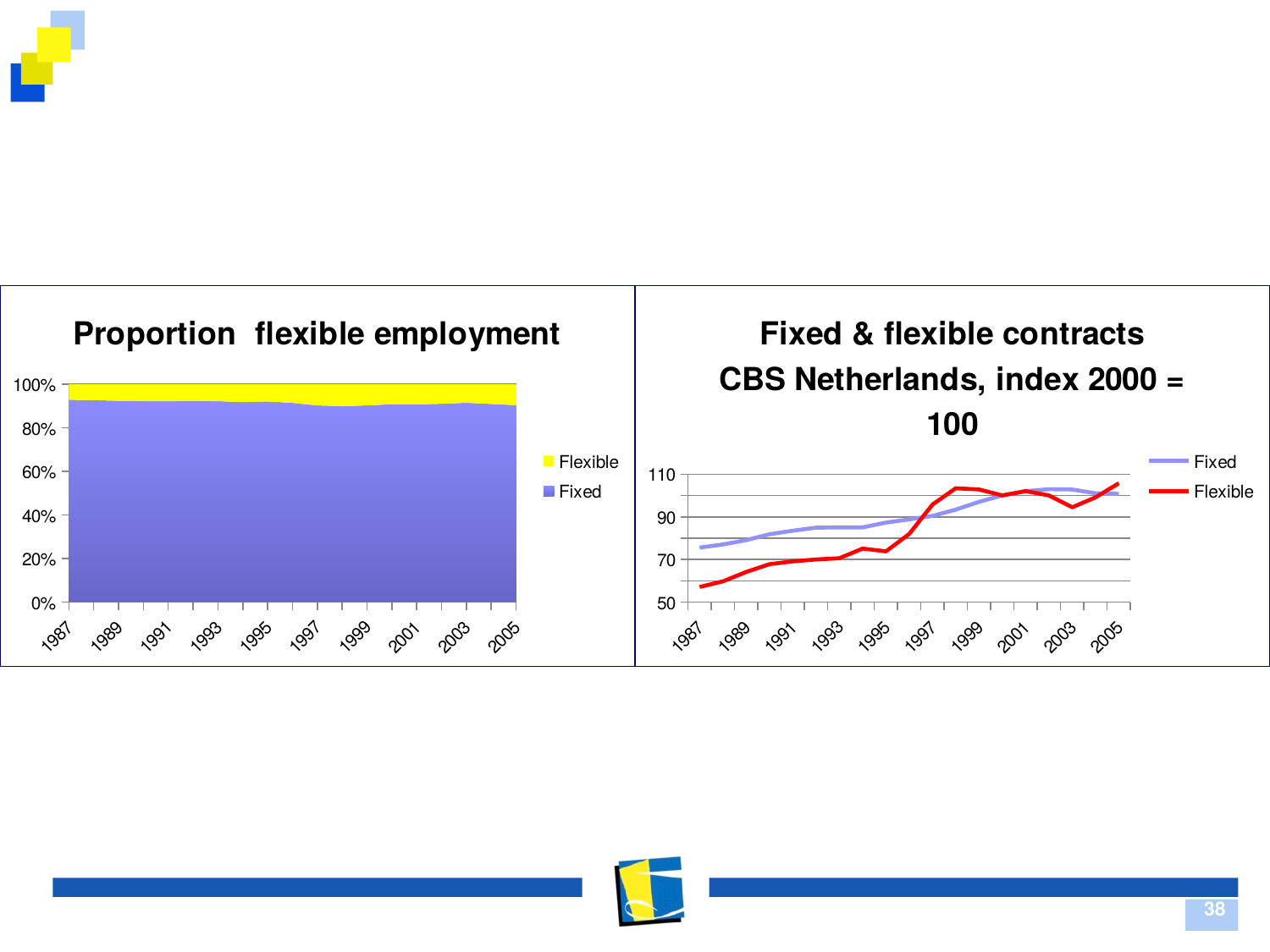

#

### Chart: Proportion  flexible employment

| Category | Fixed | Flexible |
|---|---|---|
| 1987 | 0.928584474885845 | 0.0714155251141552 |
| 1988 | 0.926846717939546 | 0.0731532820604543 |
| 1989 | 0.92375824939215 | 0.0762417506078499 |
| 1990 | 0.922265036019434 | 0.0777349639805662 |
| 1991 | 0.922318935785843 | 0.0776810642141567 |
| 1992 | 0.92262962364723 | 0.0773703763527701 |
| 1993 | 0.922121896162528 | 0.0778781038374718 |
| 1994 | 0.917548925248636 | 0.0824510747513635 |
| 1995 | 0.920796737766625 | 0.0792032622333752 |
| 1996 | 0.914128271850605 | 0.0858717281493954 |
| 1997 | 0.902775716194152 | 0.0972242838058483 |
| 1998 | 0.898797595190381 | 0.101202404809619 |
| 1999 | 0.902725889027259 | 0.0972741109727411 |
| 2000 | 0.907692307692308 | 0.0923076923076923 |
| 2001 | 0.907659743352295 | 0.0923402566477047 |
| 2002 | 0.910082818456685 | 0.0899171815433153 |
| 2003 | 0.914550264550265 | 0.0854497354497354 |
| 2004 | 0.909261241970021 | 0.0907387580299786 |
| 2005 | 0.903574286476394 | 0.0964257135236063 |

### Chart: Fixed & flexible contracts
CBS Netherlands, index 2000 = 100

| Category | Fixed | Flexible |
|---|---|---|
| 1987 | 75.5872732679156 | 57.16374269005848 |
| 1988 | 77.04430567945288 | 59.7953216374269 |
| 1989 | 79.08117752007135 | 64.1812865497076 |
| 1990 | 81.84656556645851 | 67.83625730994152 |
| 1991 | 83.49687778768948 | 69.15204678362562 |
| 1992 | 84.92417484388938 | 70.0292397660818 |
| 1993 | 85.02824858757054 | 70.6140350877193 |
| 1994 | 85.0431162652394 | 75.14619883040923 |
| 1995 | 87.28813559322035 | 73.83040935672507 |
| 1996 | 88.78977103776376 | 82.01754385964912 |
| 1997 | 90.4252155813262 | 95.76023391812866 |
| 1998 | 93.3541480820695 | 103.3625730994152 |
| 1999 | 96.99672911091287 | 102.7777777777778 |
| 2000 | 100.0 | 100.0 |
| 2001 | 102.007136485281 | 102.046783625731 |
| 2002 | 102.9289325007434 | 100.0 |
| 2003 | 102.7951234017247 | 94.4444444444445 |
| 2004 | 101.0110020814749 | 99.12280701754368 |
| 2005 | 100.7285162057687 | 105.701754385965 |
38